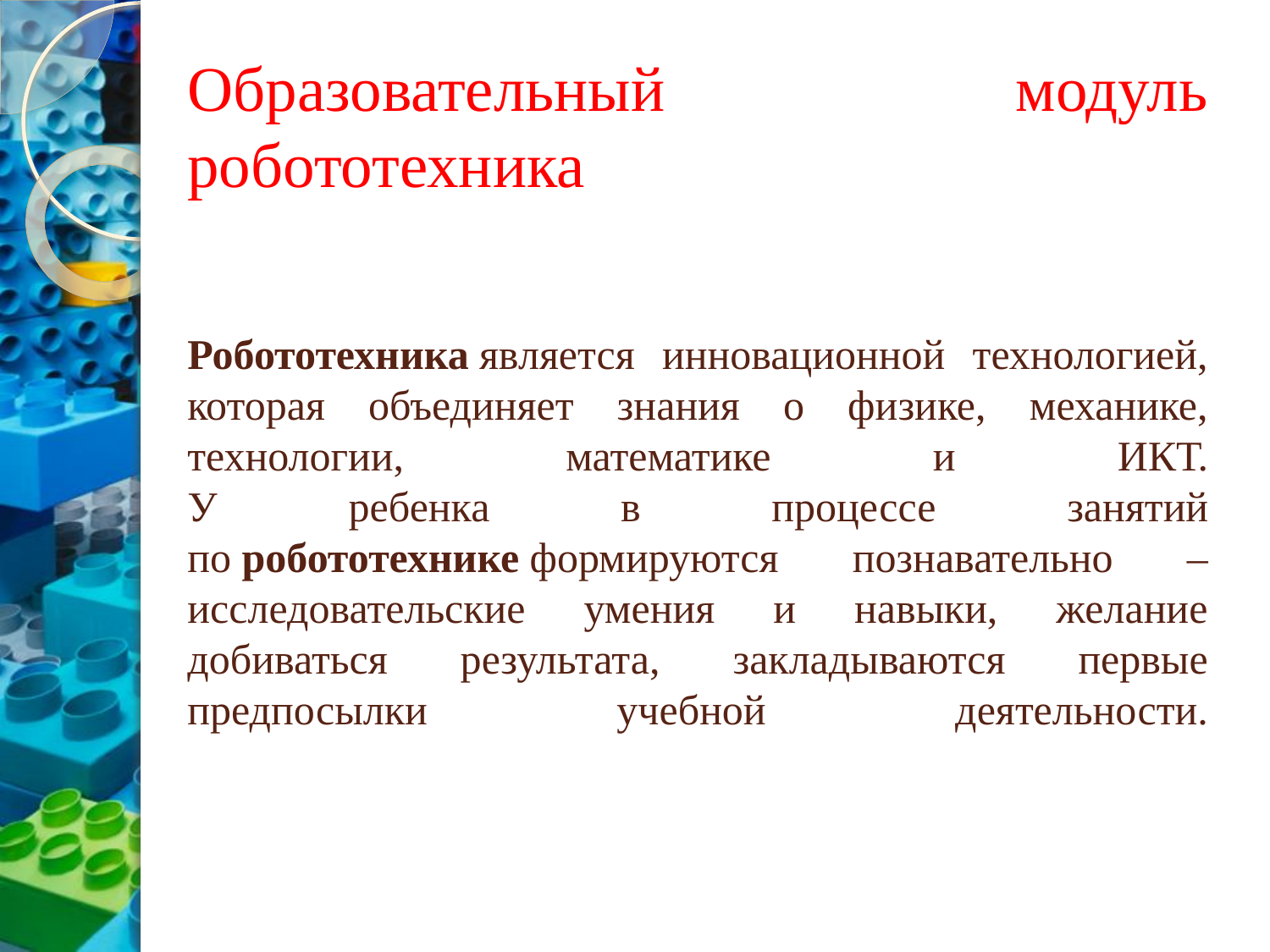

# Образовательный модуль робототехника Робототехника является инновационной технологией, которая объединяет знания о физике, механике, технологии, математике и ИКТ. У ребенка в процессе занятий по робототехнике формируются познавательно – исследовательские умения и навыки, желание добиваться результата, закладываются первые предпосылки учебной деятельности.